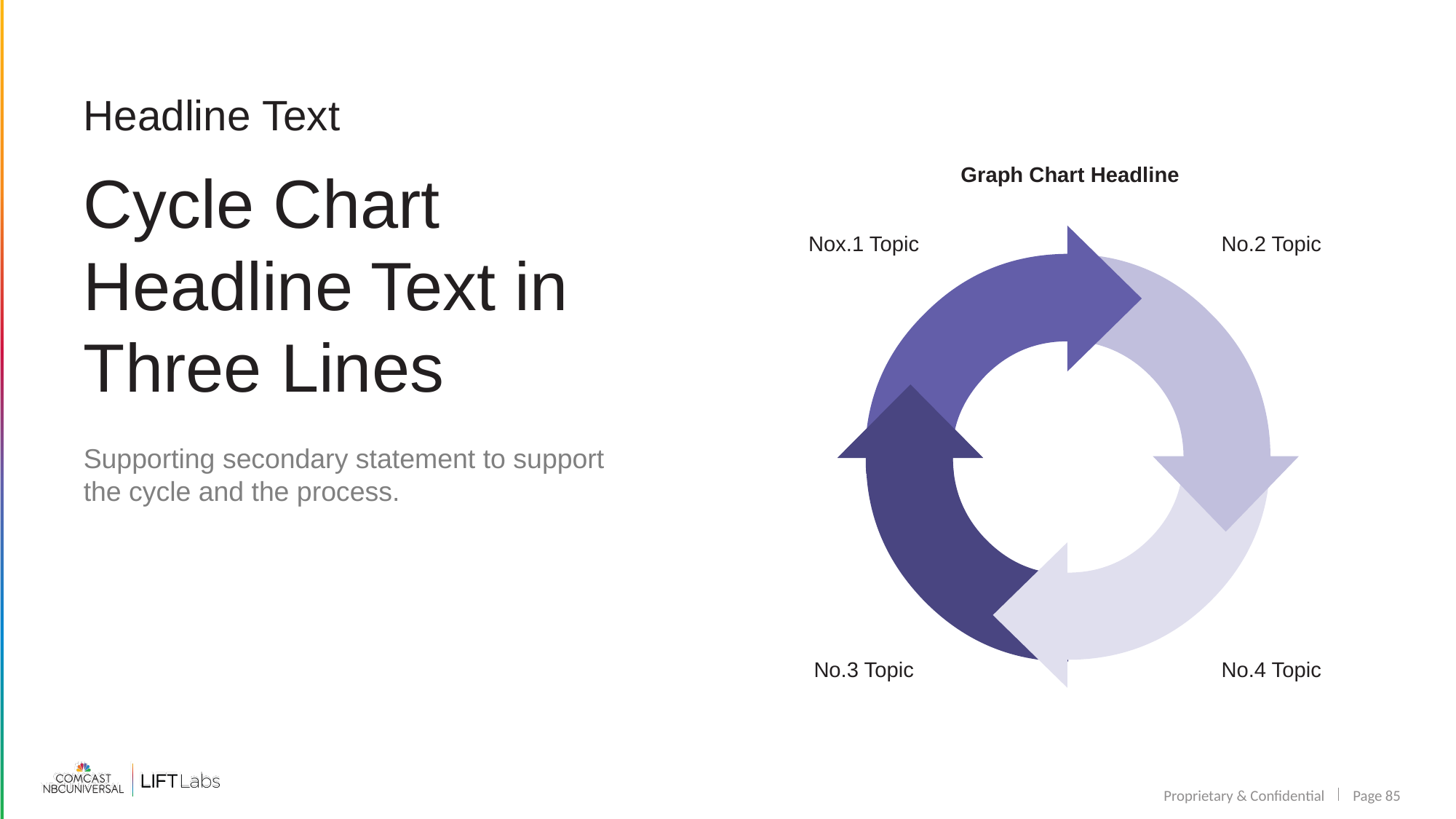

Headline Text
Cycle Chart Headline Text in Three Lines
Graph Chart Headline
Nox.1 Topic
No.2 Topic
Supporting secondary statement to support the cycle and the process.

No.4 Topic
No.3 Topic